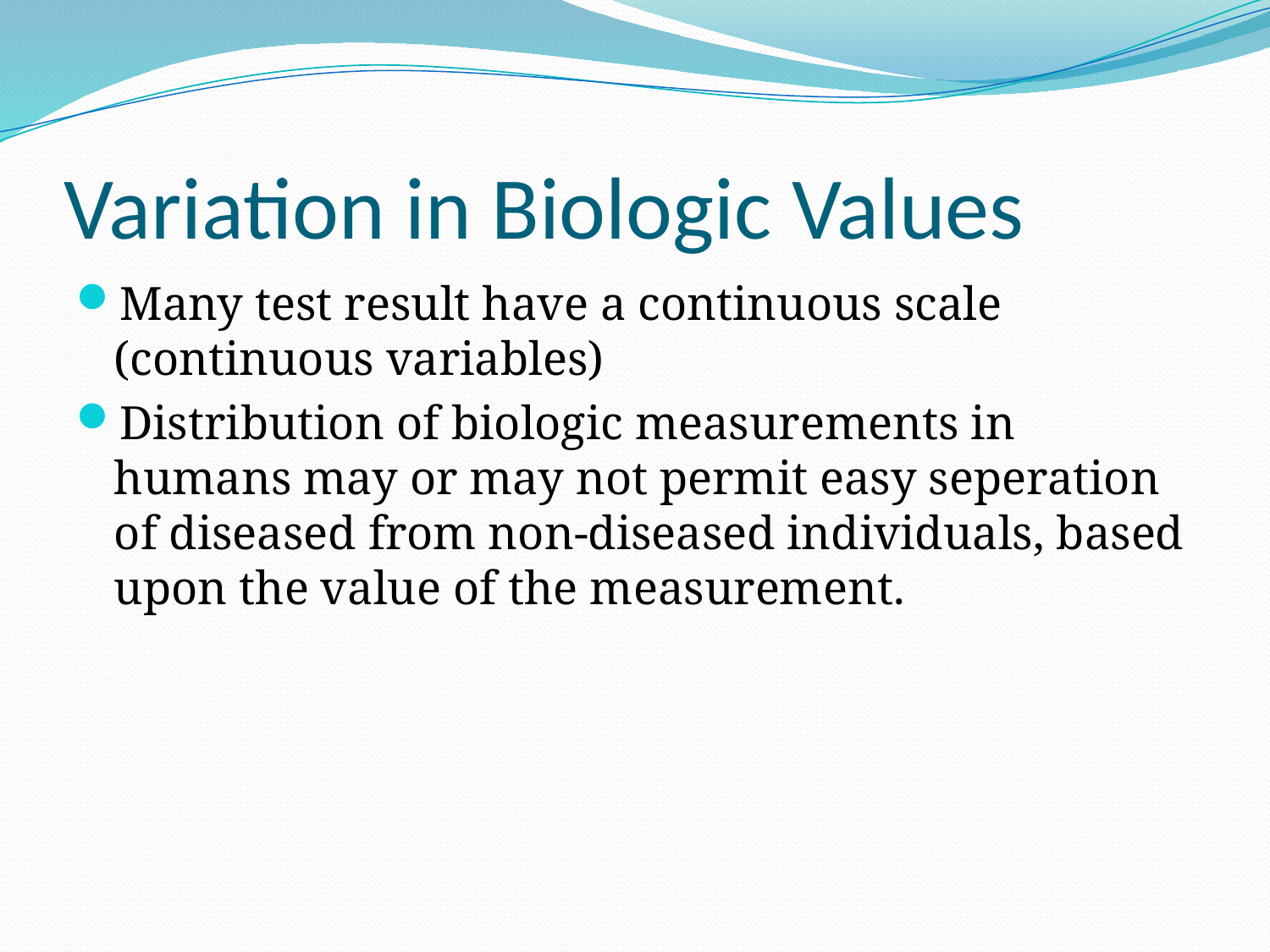

# Variation in Biologic Values
Many test result have a continuous scale (continuous variables)
Distribution of biologic measurements in humans may or may not permit easy seperation of diseased from non-diseased individuals, based upon the value of the measurement.